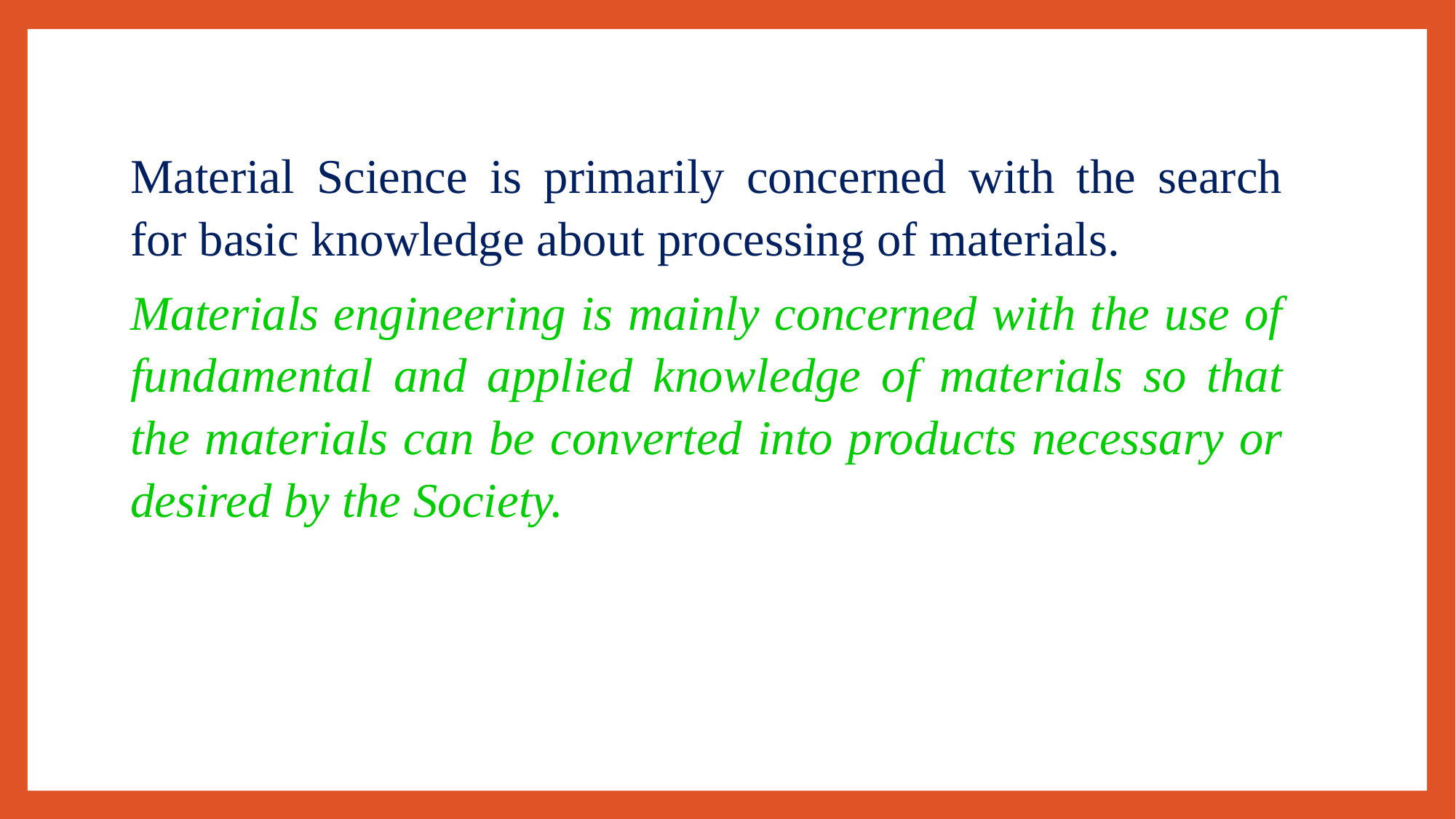

Material Science is primarily concerned with the search for basic knowledge about processing of materials.
Materials engineering is mainly concerned with the use of fundamental and applied knowledge of materials so that the materials can be converted into products necessary or desired by the Society.